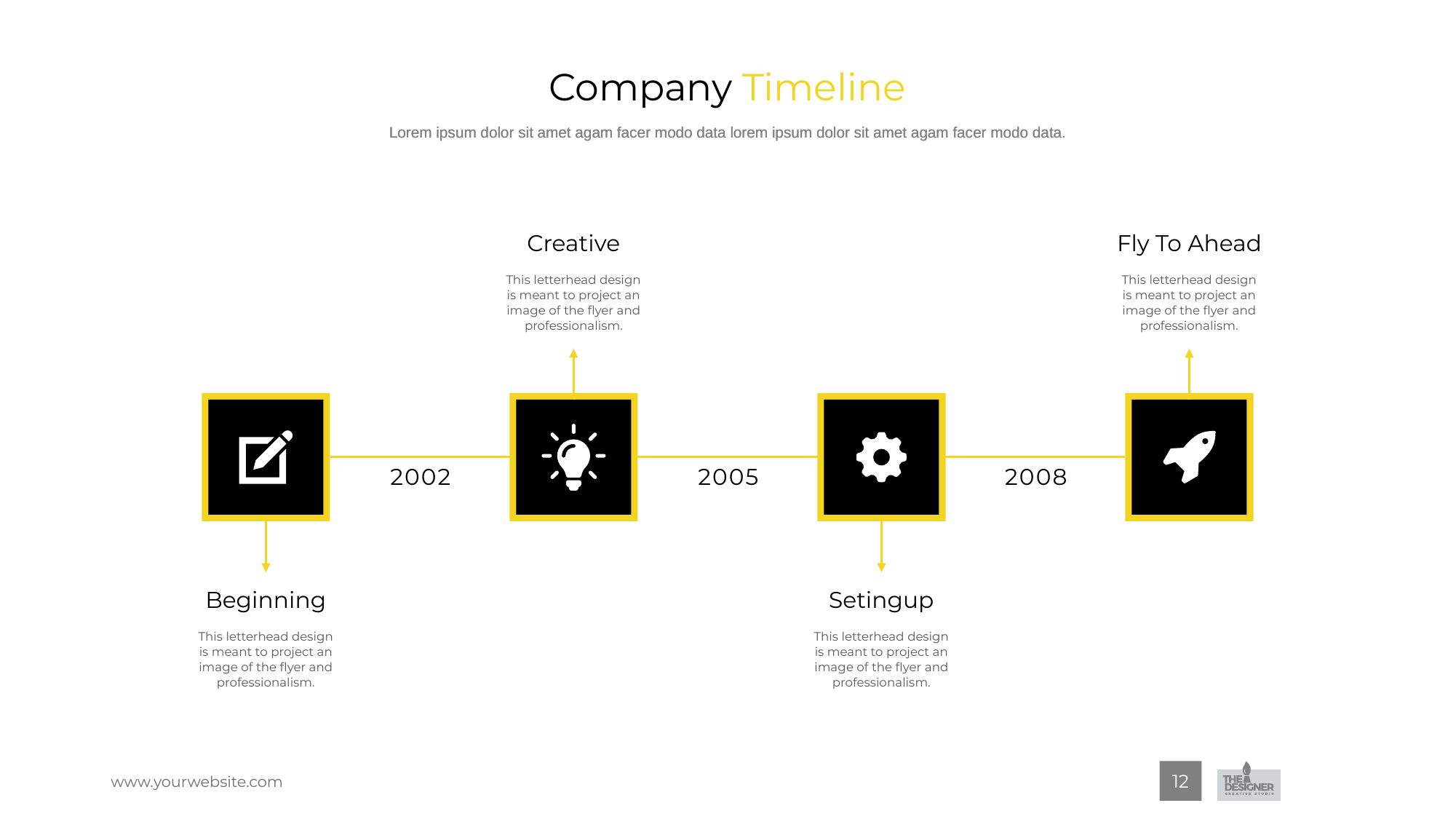

# Company Timeline
Lorem ipsum dolor sit amet agam facer modo data lorem ipsum dolor sit amet agam facer modo data.
Creative
This letterhead design is meant to project an image of the flyer and professionalism.
Fly To Ahead
This letterhead design is meant to project an image of the flyer and professionalism.

2002
2005
2008
Beginning
This letterhead design is meant to project an image of the flyer and professionalism.
Setingup
This letterhead design is meant to project an image of the flyer and professionalism.
12
www.yourwebsite.com